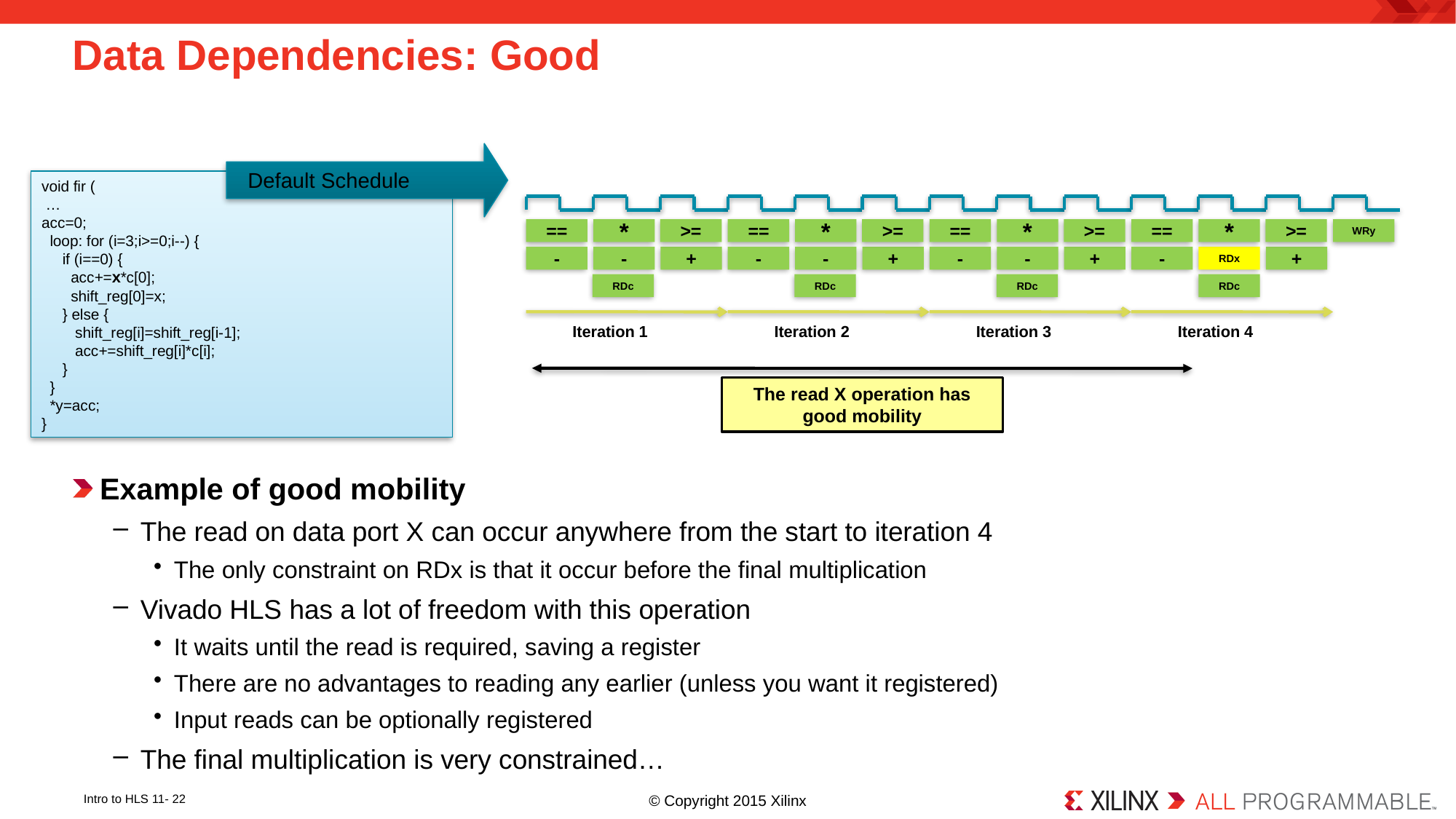

# Data Dependencies: Good

Default Schedule
void fir (
 …
acc=0;
  loop: for (i=3;i>=0;i--) {
     if (i==0) {
       acc+=x*c[0];
       shift_reg[0]=x;
     } else {
        shift_reg[i]=shift_reg[i-1];
        acc+=shift_reg[i]*c[i];
     }
  }
  *y=acc;
}

Example of good mobility
The read on data port X can occur anywhere from the start to iteration 4
The only constraint on RDx is that it occur before the final multiplication
Vivado HLS has a lot of freedom with this operation
It waits until the read is required, saving a register
There are no advantages to reading any earlier (unless you want it registered)
Input reads can be optionally registered
The final multiplication is very constrained…
==
*
>=
==
*
>=
==
*
>=
==
*
>=
WRy
-
+
-
+
-
+
-
+
RDx
-
-
-
RDc
RDc
RDc
RDc
Iteration 1
Iteration 2
Iteration 3
Iteration 4
The read X operation has good mobility
Intro to HLS 11- 22
© Copyright 2015 Xilinx